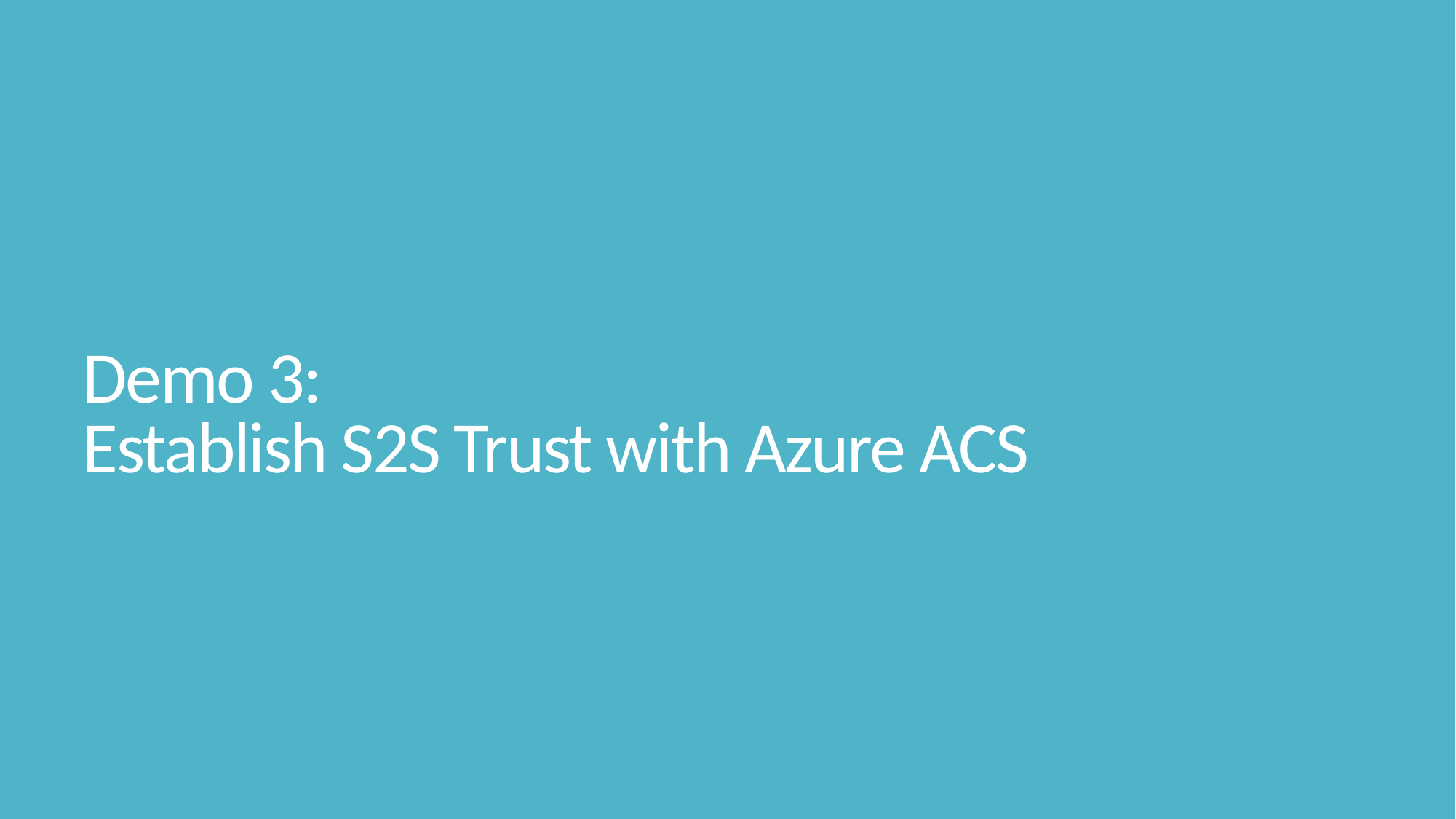

# Demo 3: Establish S2S Trust with Azure ACS